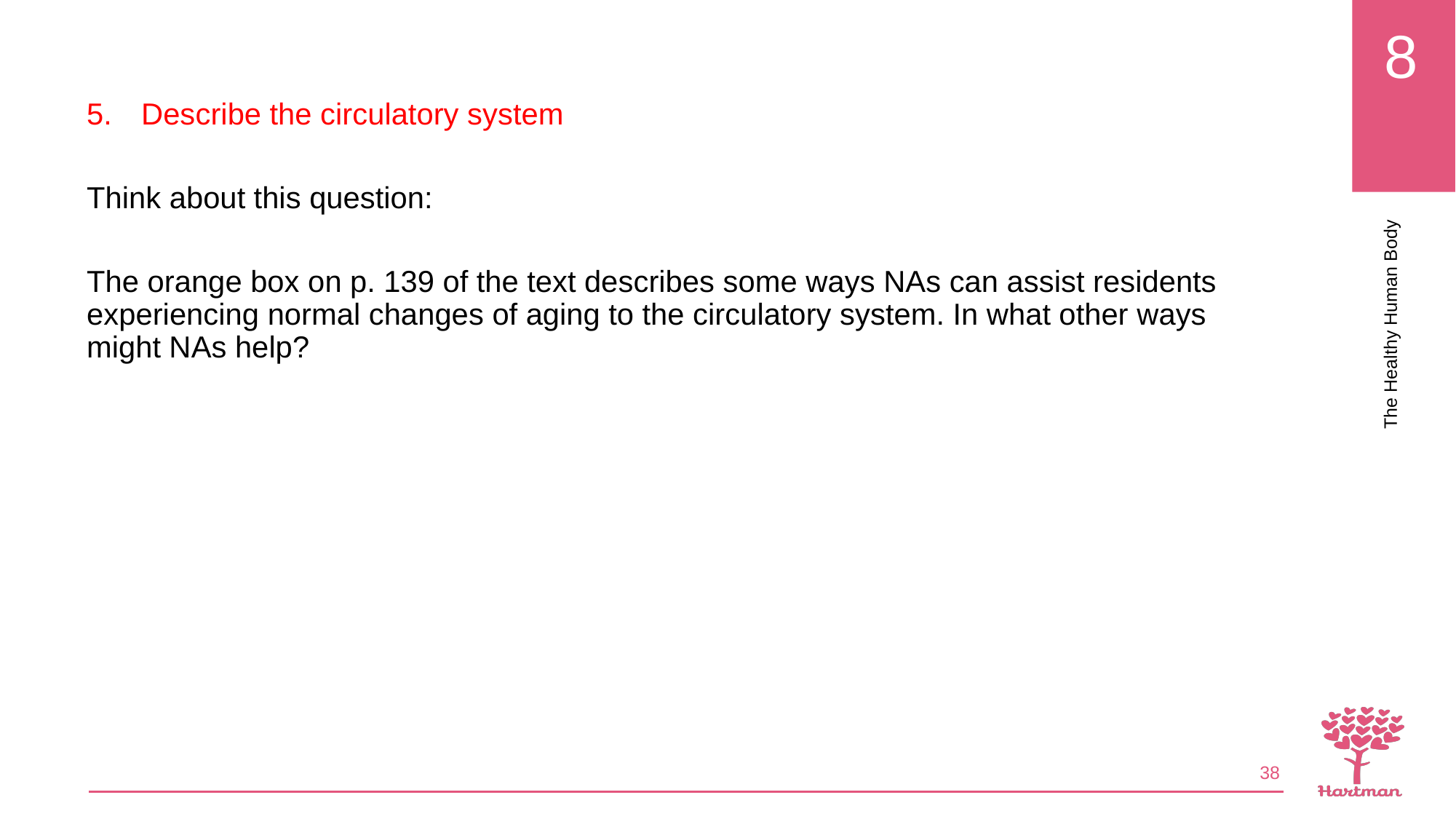

Describe the circulatory system

Think about this question:

The orange box on p. 139 of the text describes some ways NAs can assist residents experiencing normal changes of aging to the circulatory system. In what other ways might NAs help?

38